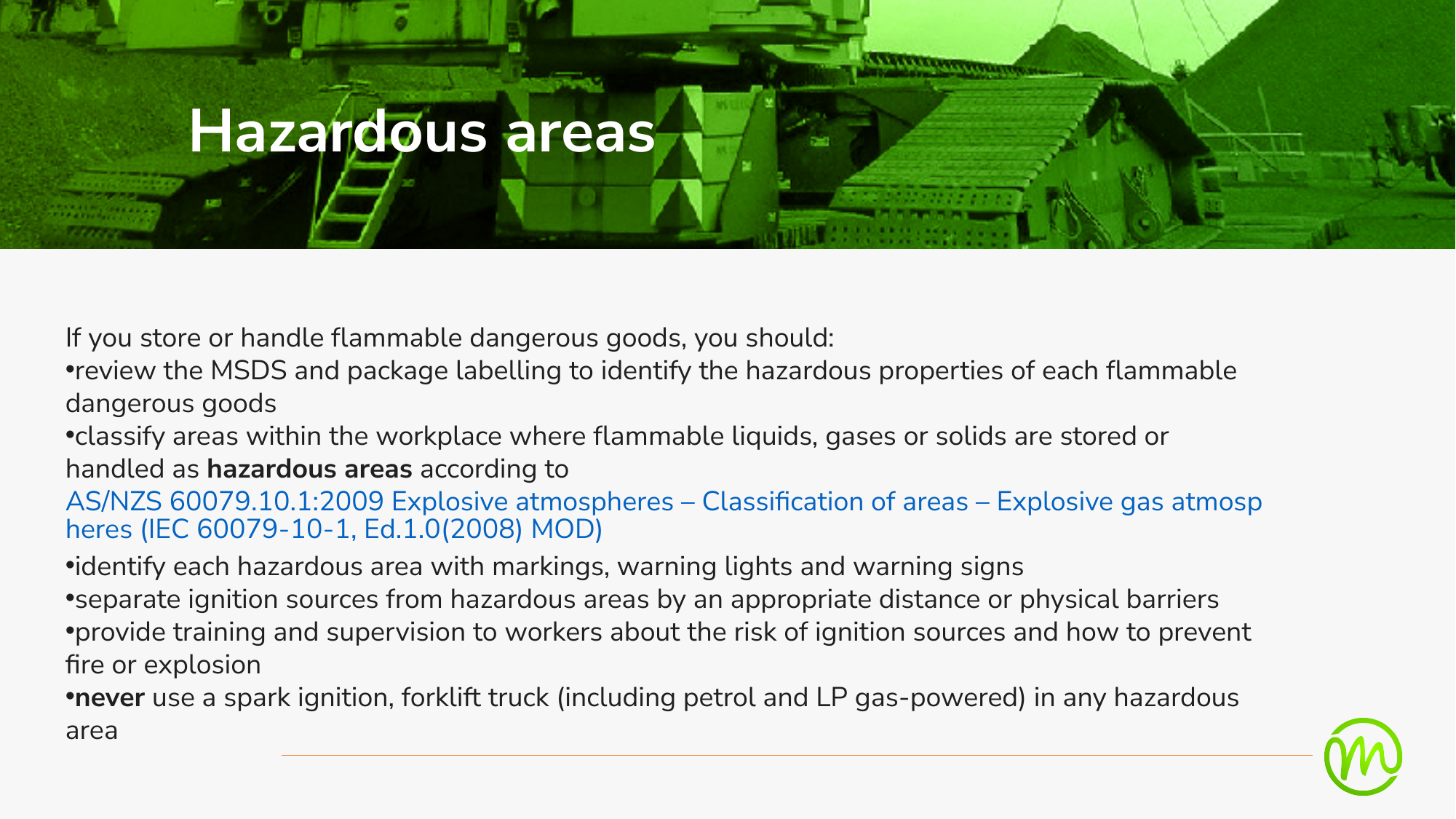

Hazardous areas
If you store or handle flammable dangerous goods, you should:
review the MSDS and package labelling to identify the hazardous properties of each flammable dangerous goods
classify areas within the workplace where flammable liquids, gases or solids are stored or handled as hazardous areas according to AS/NZS 60079.10.1:2009 Explosive atmospheres – Classification of areas – Explosive gas atmospheres (IEC 60079-10-1, Ed.1.0(2008) MOD)
identify each hazardous area with markings, warning lights and warning signs
separate ignition sources from hazardous areas by an appropriate distance or physical barriers
provide training and supervision to workers about the risk of ignition sources and how to prevent fire or explosion
never use a spark ignition, forklift truck (including petrol and LP gas-powered) in any hazardous area